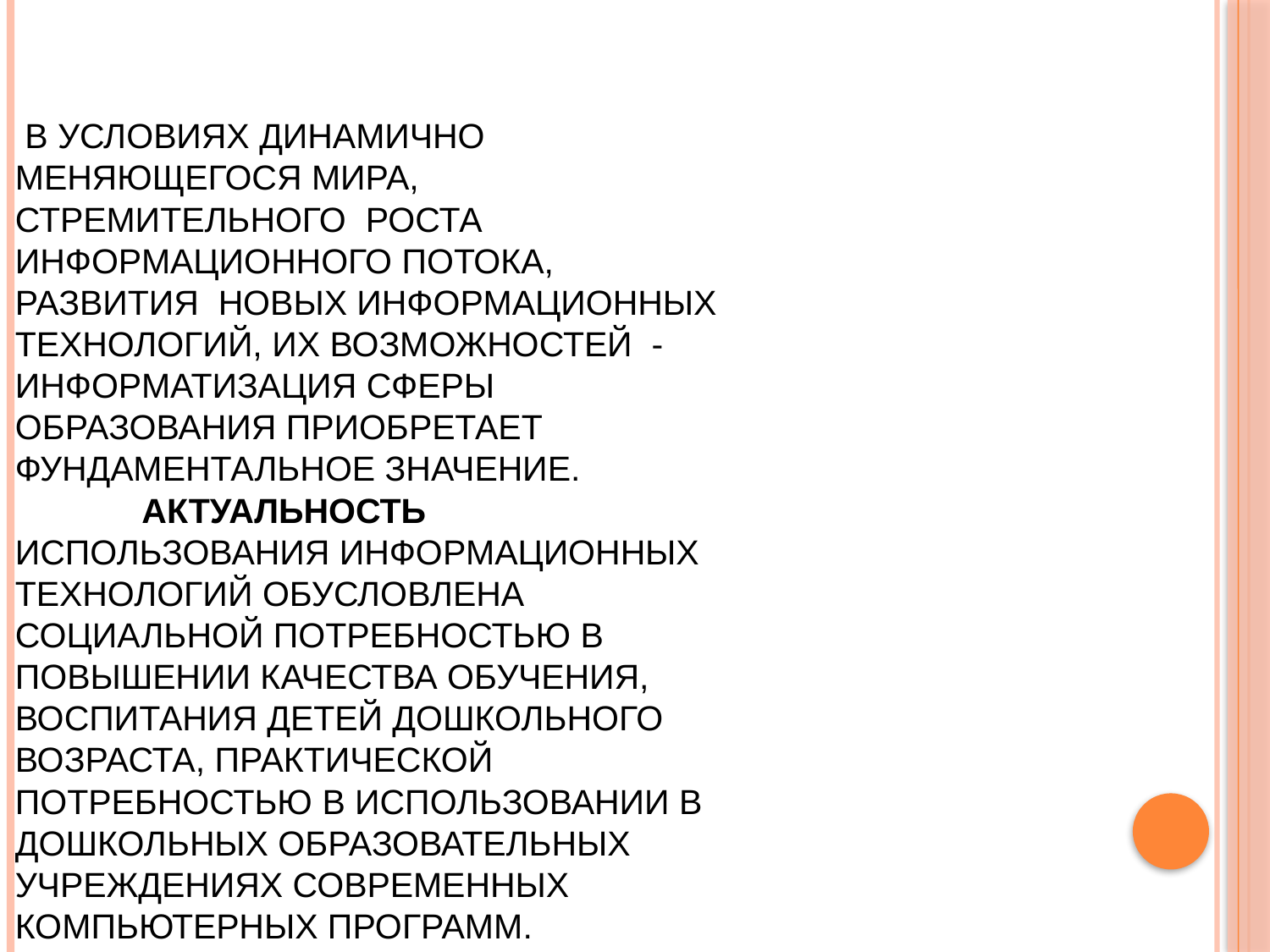

# В условиях динамично меняющегося мира, стремительного  роста информационного потока, развития  новых информационных технологий, их возможностей  - информатизация сферы образования приобретает фундаментальное значение. Актуальность использования информационных технологий обусловлена социальной потребностью в повышении качества обучения, воспитания детей дошкольного возраста, практической потребностью в использовании в дошкольных образовательных учреждениях современных компьютерных программ.